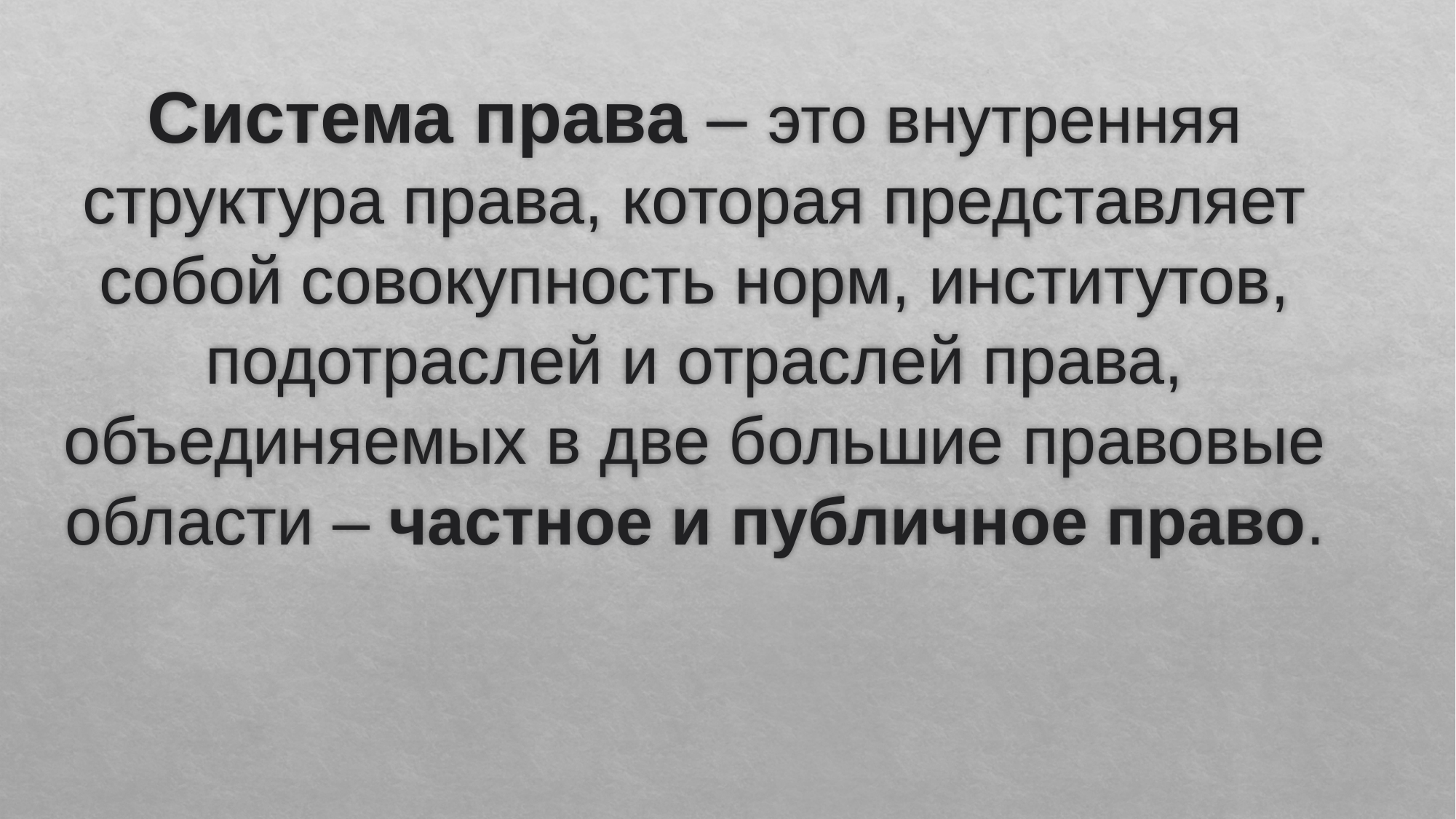

# Система права – это внутренняя структура права, которая представляет собой совокупность норм, институтов, подотраслей и отраслей права, объединяемых в две большие правовые области – частное и публичное право.